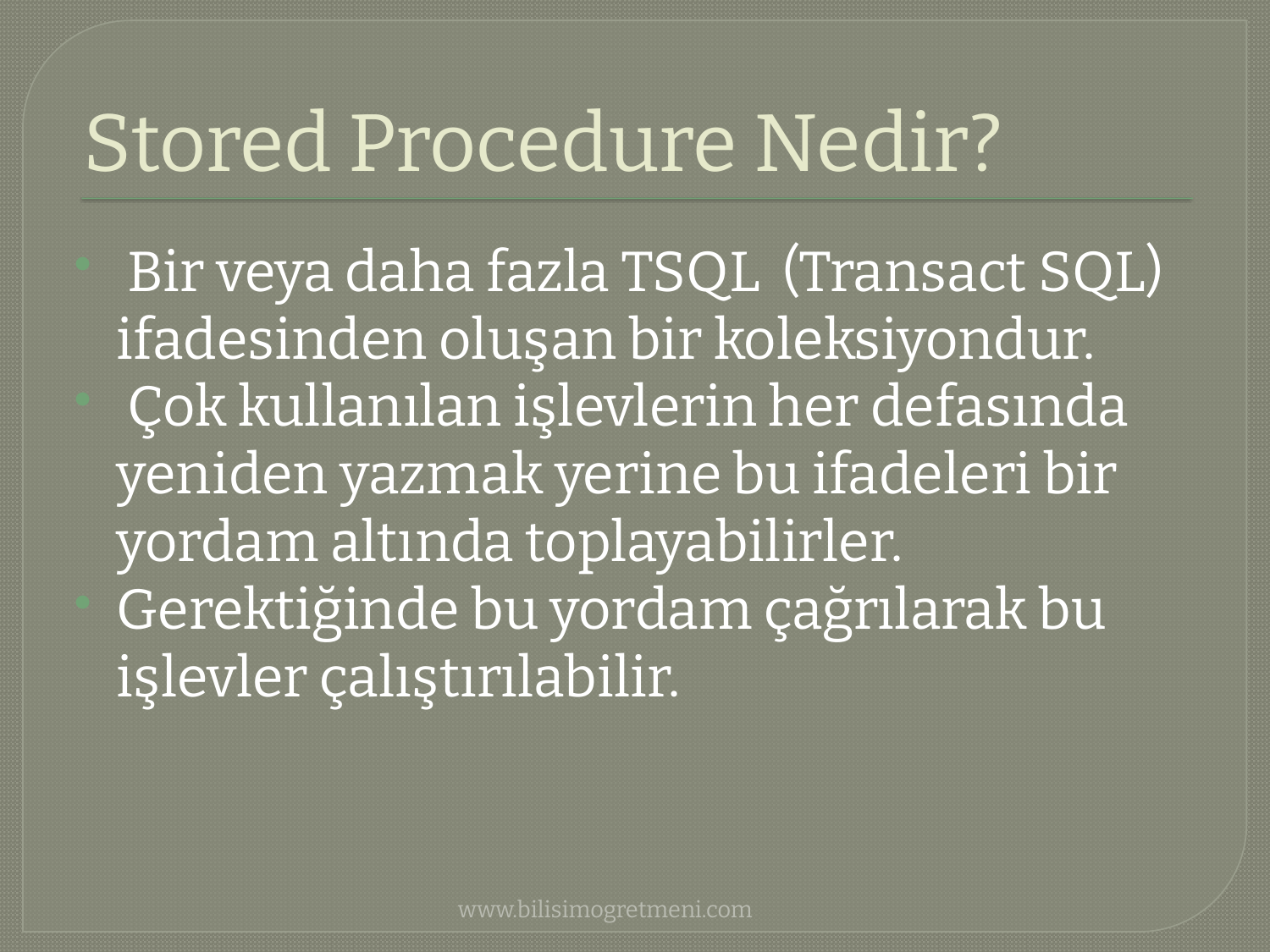

# Stored Procedure Nedir?
 Bir veya daha fazla TSQL  (Transact SQL) ifadesinden oluşan bir koleksiyondur.
 Çok kullanılan işlevlerin her defasında yeniden yazmak yerine bu ifadeleri bir yordam altında toplayabilirler.
Gerektiğinde bu yordam çağrılarak bu işlevler çalıştırılabilir.
www.bilisimogretmeni.com